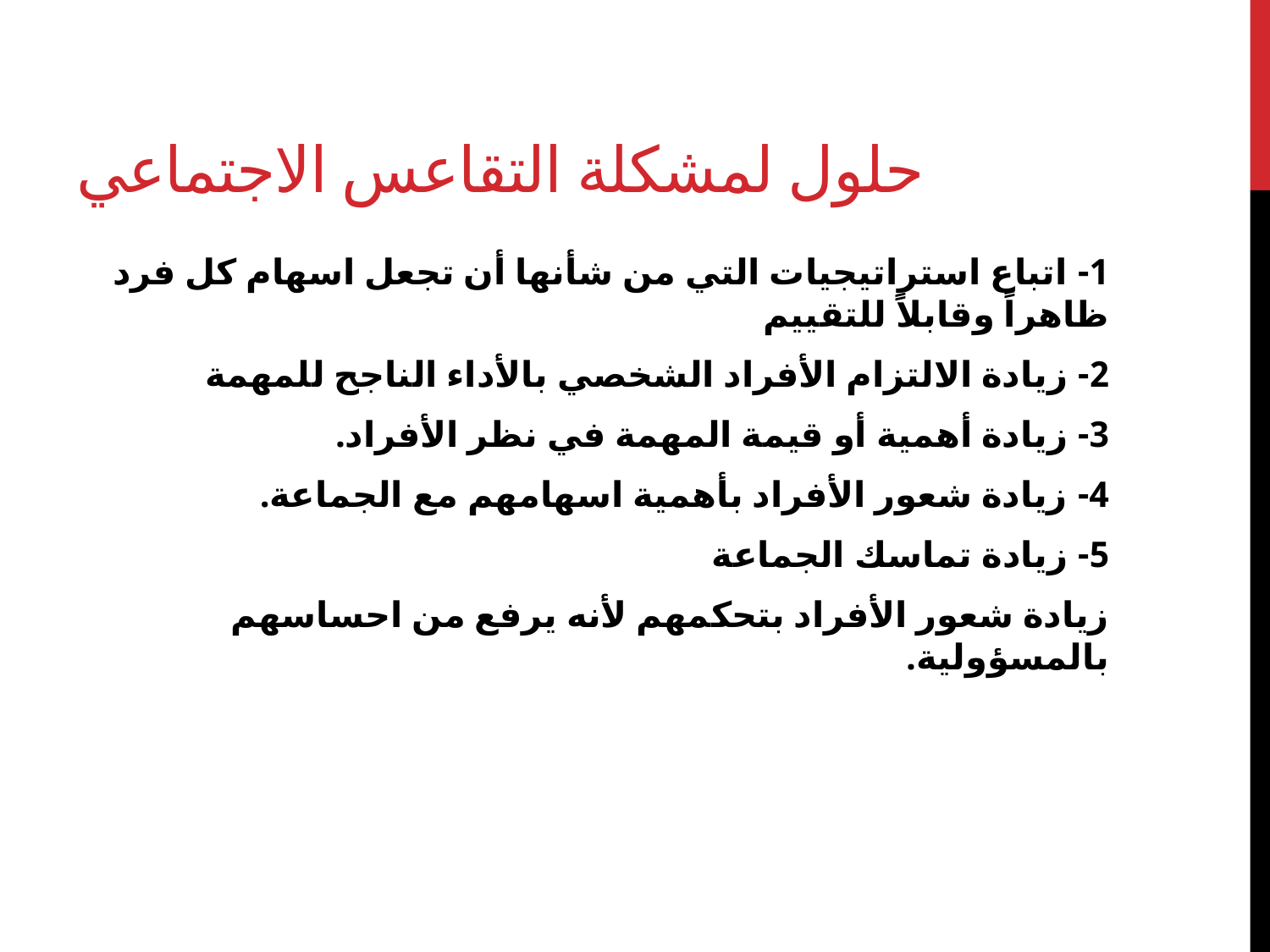

# حلول لمشكلة التقاعس الاجتماعي
1- اتباع استراتيجيات التي من شأنها أن تجعل اسهام كل فرد ظاهراً وقابلاً للتقييم
2- زيادة الالتزام الأفراد الشخصي بالأداء الناجح للمهمة
3- زيادة أهمية أو قيمة المهمة في نظر الأفراد.
4- زيادة شعور الأفراد بأهمية اسهامهم مع الجماعة.
5- زيادة تماسك الجماعة
زيادة شعور الأفراد بتحكمهم لأنه يرفع من احساسهم بالمسؤولية.